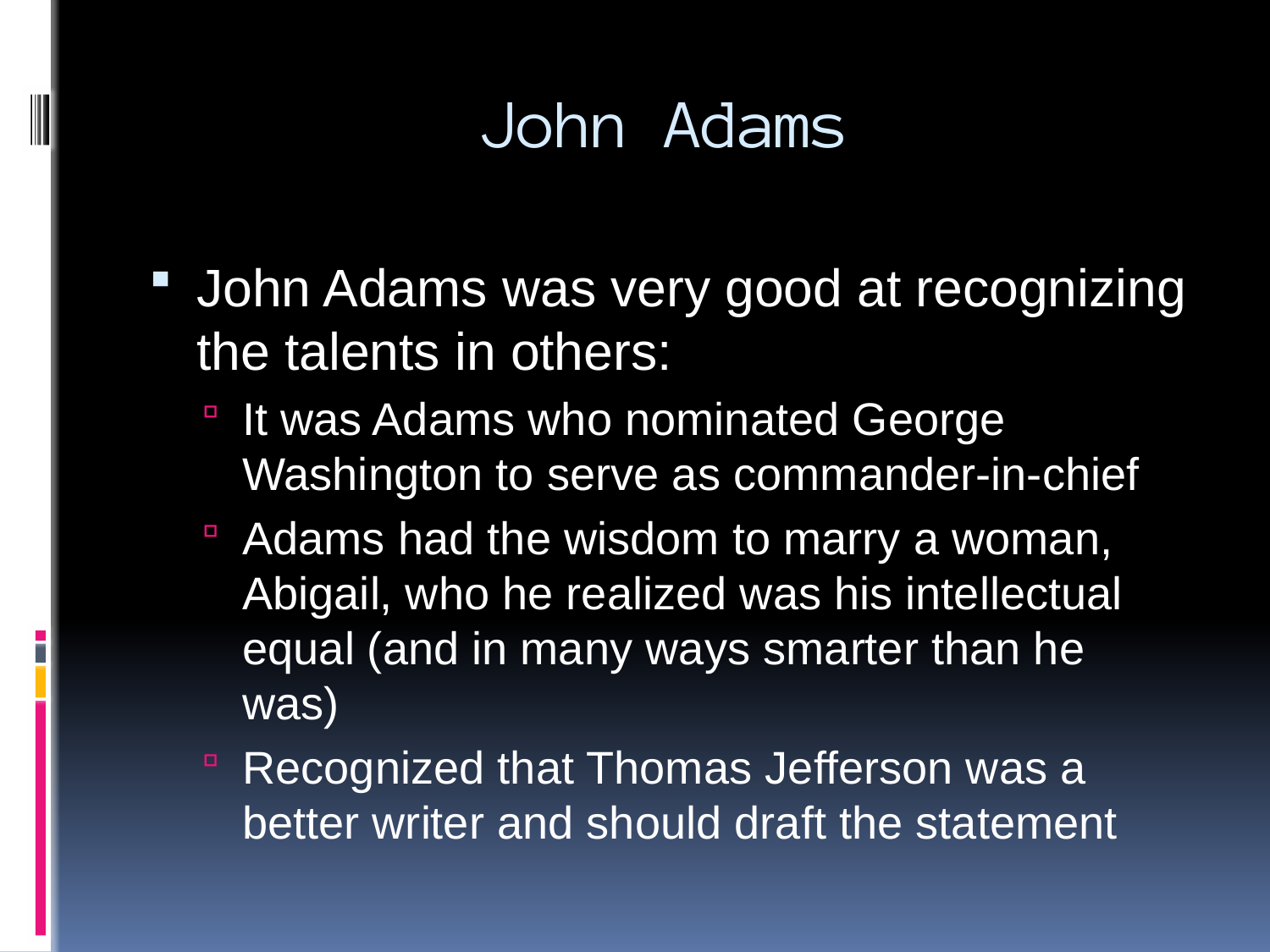

# John Adams
John Adams was very good at recognizing the talents in others:
It was Adams who nominated George Washington to serve as commander-in-chief
Adams had the wisdom to marry a woman, Abigail, who he realized was his intellectual equal (and in many ways smarter than he was)
Recognized that Thomas Jefferson was a better writer and should draft the statement